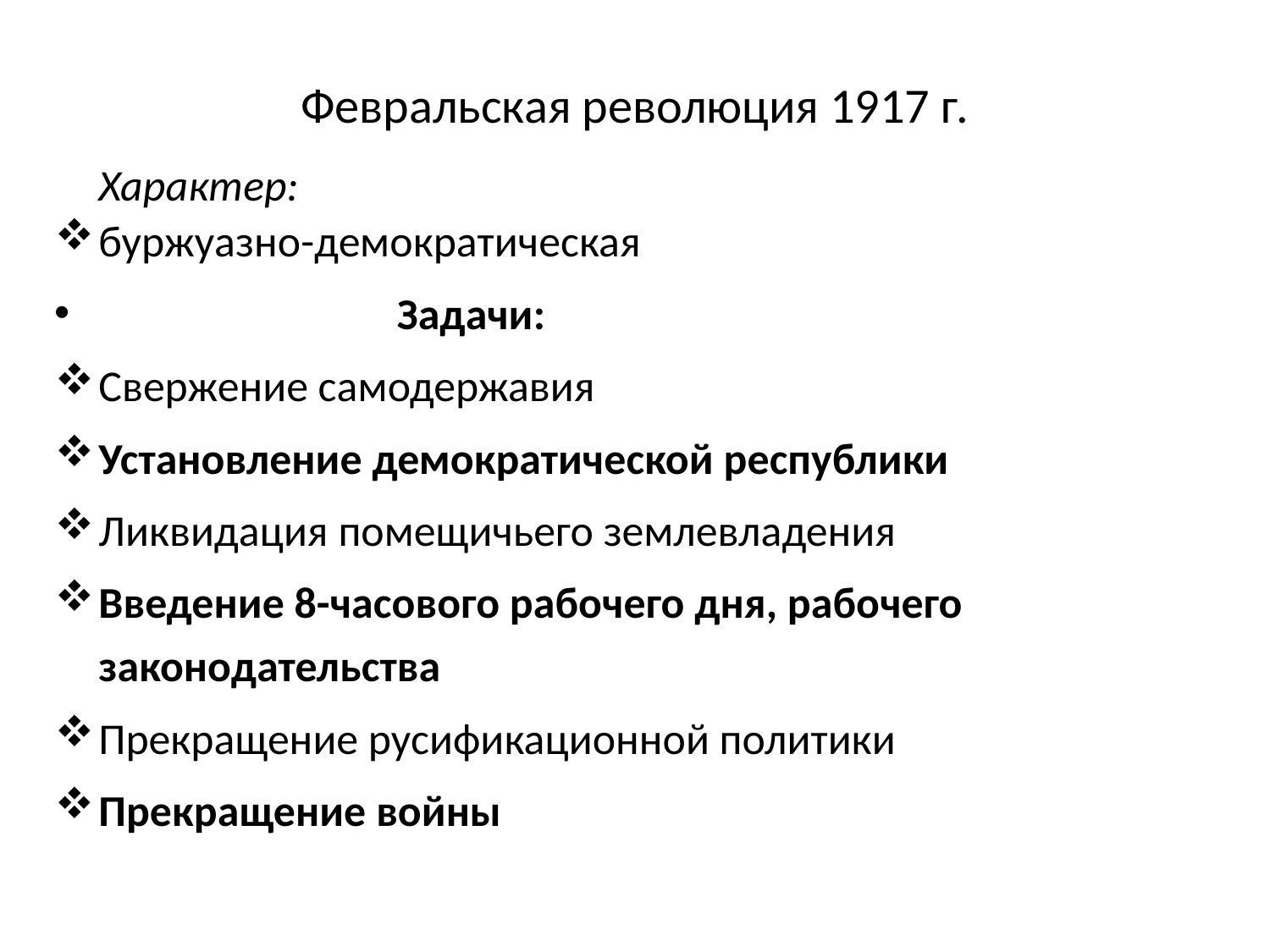

# Февральская революция 1917 г.
		Характер:
буржуазно-демократическая
                              Задачи:
Свержение самодержавия
Установление демократической республики
Ликвидация помещичьего землевладения
Введение 8-часового рабочего дня, рабочего законодательства
Прекращение русификационной политики
Прекращение войны